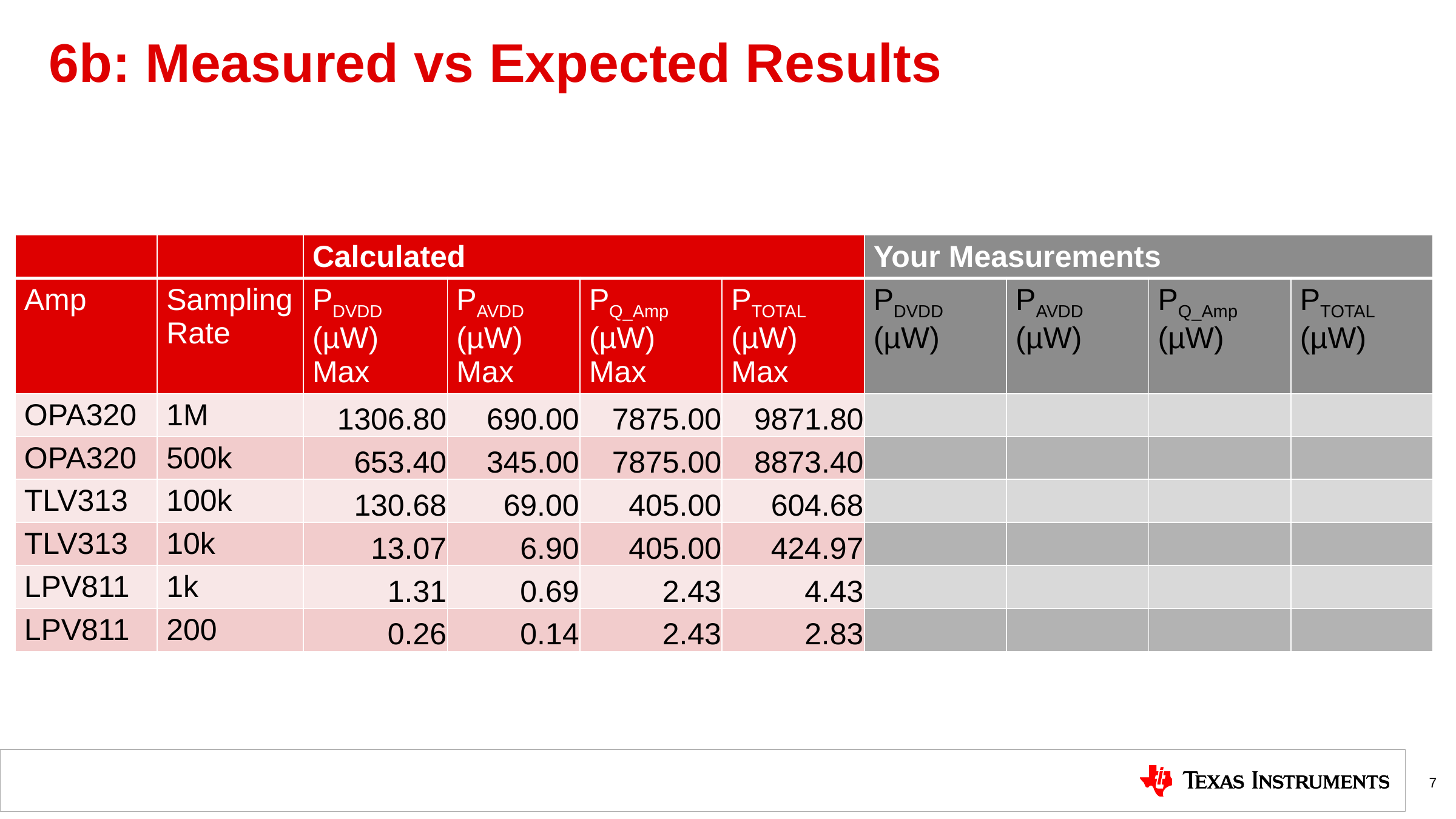

# 6b: Measured vs Expected Results
|  |  | Calculated |  |  |  | Your Measurements |  |  |  |
| --- | --- | --- | --- | --- | --- | --- | --- | --- | --- |
| Amp | Sampling Rate | PDVDD (µW) Max | PAVDD (µW) Max | PQ\_Amp (µW) Max | PTOTAL (µW) Max | PDVDD (µW) | PAVDD (µW) | PQ\_Amp (µW) | PTOTAL (µW) |
| OPA320 | 1M | 1306.80 | 690.00 | 7875.00 | 9871.80 |  |  |  |  |
| OPA320 | 500k | 653.40 | 345.00 | 7875.00 | 8873.40 |  |  |  |  |
| TLV313 | 100k | 130.68 | 69.00 | 405.00 | 604.68 |  |  |  |  |
| TLV313 | 10k | 13.07 | 6.90 | 405.00 | 424.97 |  |  |  |  |
| LPV811 | 1k | 1.31 | 0.69 | 2.43 | 4.43 |  |  |  |  |
| LPV811 | 200 | 0.26 | 0.14 | 2.43 | 2.83 |  |  |  |  |
7